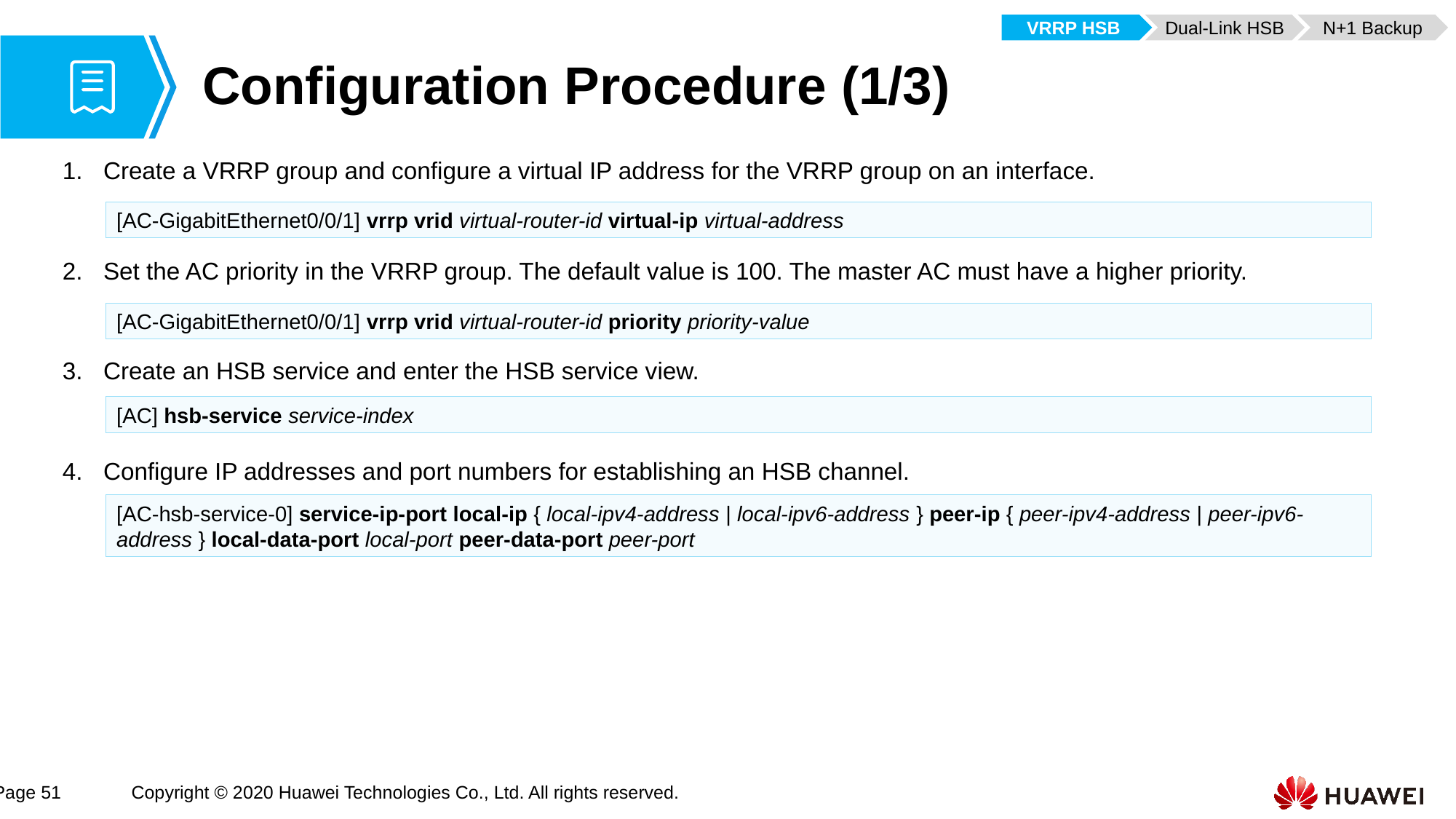

VRRP HSB
Dual-Link HSB
N+1 Backup
# Configuration Procedure (1/3)
Create a VRRP group and configure a virtual IP address for the VRRP group on an interface.
[AC-GigabitEthernet0/0/1] vrrp vrid virtual-router-id virtual-ip virtual-address
Set the AC priority in the VRRP group. The default value is 100. The master AC must have a higher priority.
[AC-GigabitEthernet0/0/1] vrrp vrid virtual-router-id priority priority-value
Create an HSB service and enter the HSB service view.
[AC] hsb-service service-index
Configure IP addresses and port numbers for establishing an HSB channel.
[AC-hsb-service-0] service-ip-port local-ip { local-ipv4-address | local-ipv6-address } peer-ip { peer-ipv4-address | peer-ipv6-address } local-data-port local-port peer-data-port peer-port